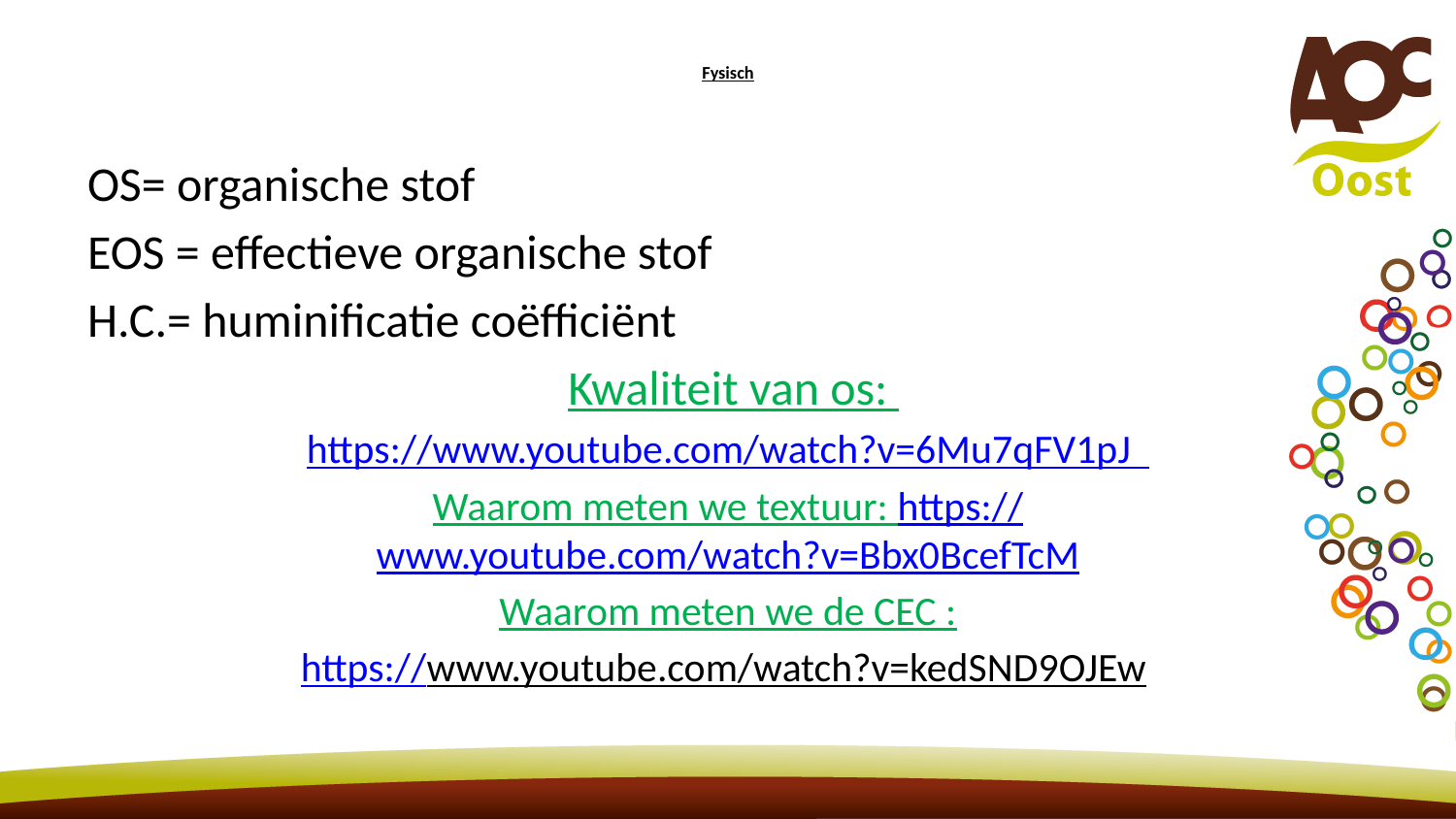

# Fysisch
OS= organische stof
EOS = effectieve organische stof
H.C.= huminificatie coëfficiënt
 Kwaliteit van os:
https://www.youtube.com/watch?v=6Mu7qFV1pJ
Waarom meten we textuur: https://www.youtube.com/watch?v=Bbx0BcefTcM
Waarom meten we de CEC :
https://www.youtube.com/watch?v=kedSND9OJEw